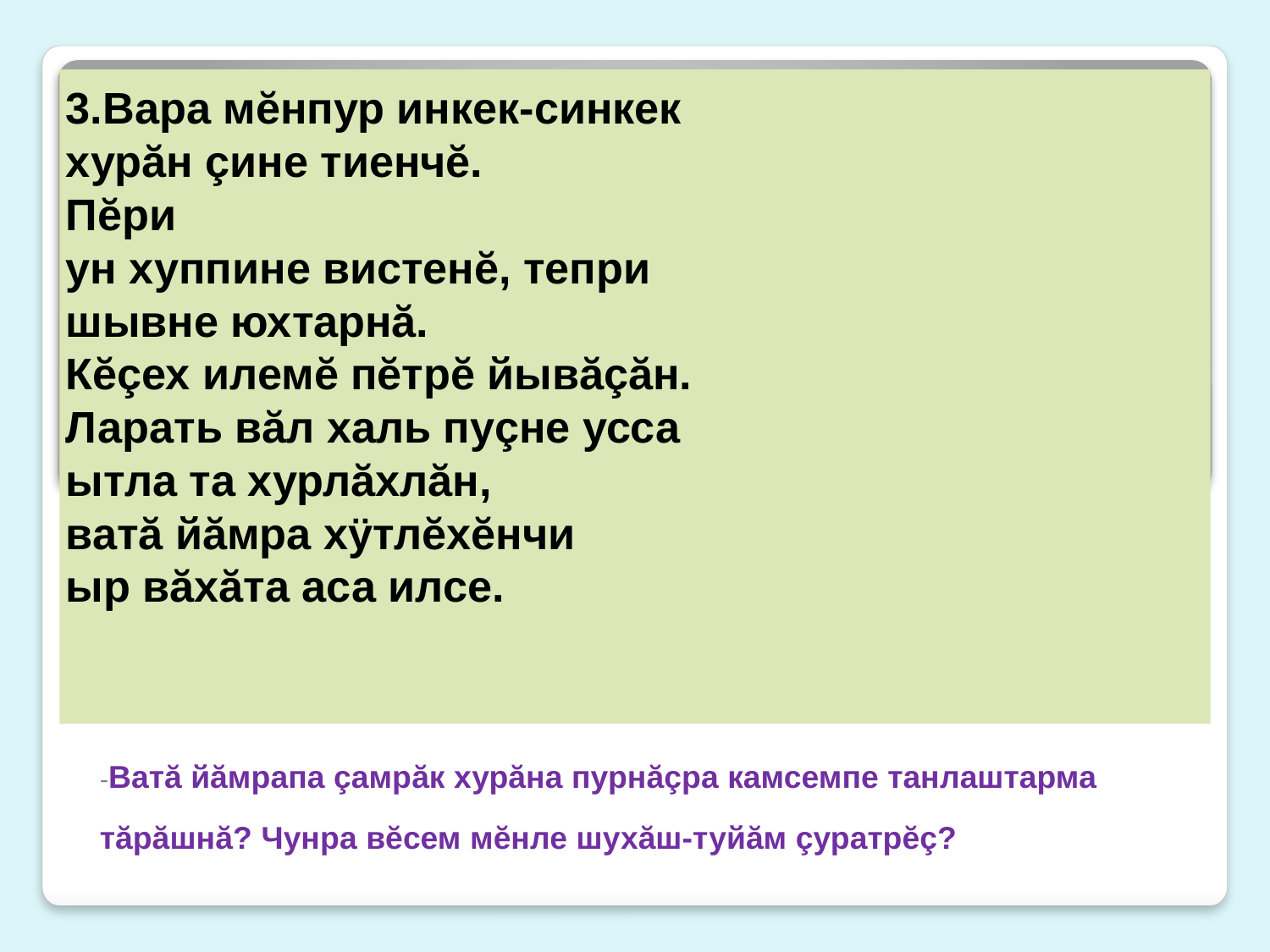

# 3.Вара мĕнпур инкек-синкек хурăн çине тиенчĕ. Пĕри ун хуппине вистенĕ, тепри шывне юхтарнă. Кĕçех илемĕ пĕтрĕ йывăçăн. Ларать вăл халь пуçне усса ытла та хурлăхлăн, ватă йăмра хÿтлĕхĕнчи ыр вăхăта аса илсе.
-Ватă йăмрапа çамрăк хурăна пурнăçра камсемпе танлаштарма тăрăшнă? Чунра вĕсем мĕнле шухăш-туйăм çуратрĕç?